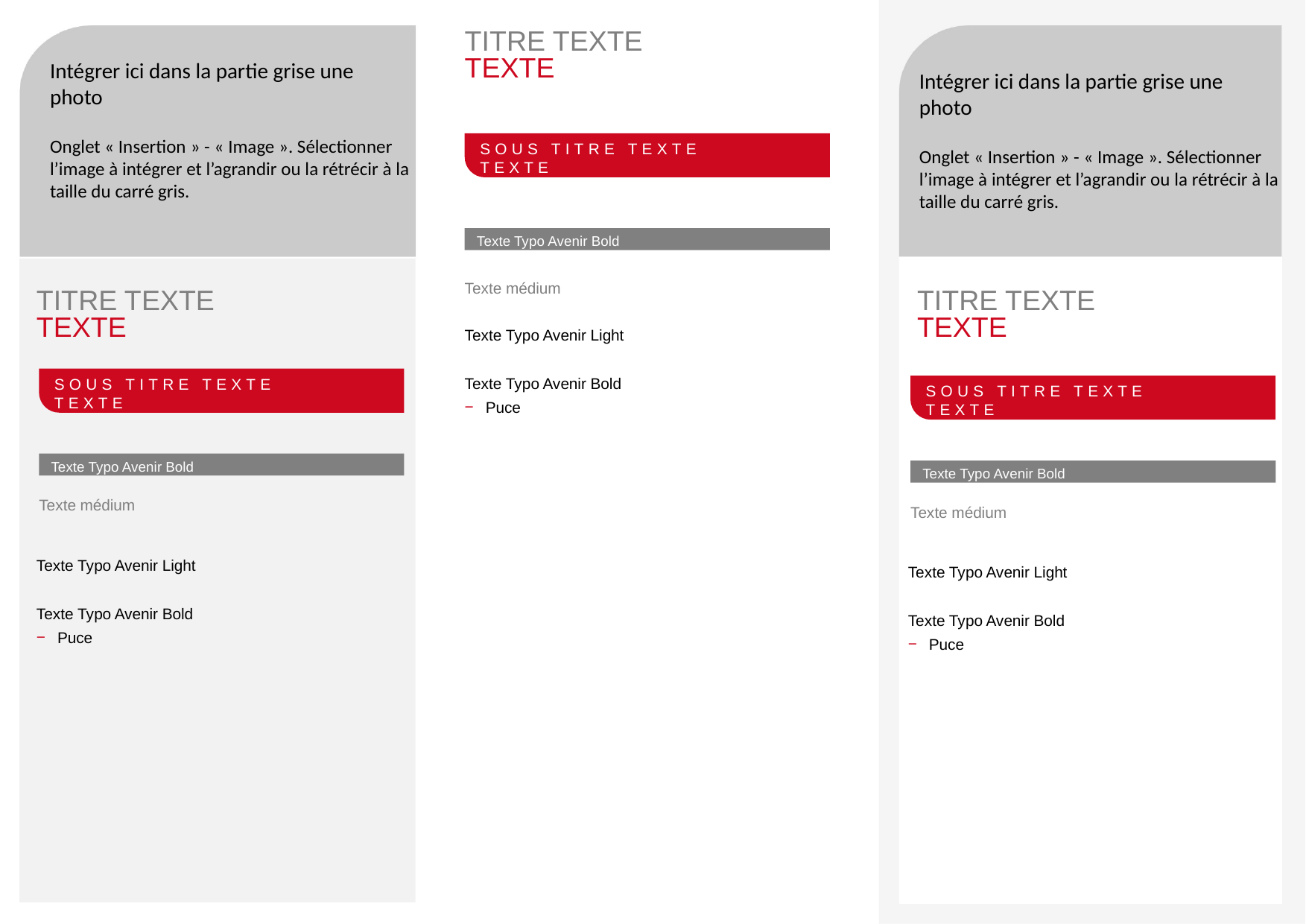

TITRE texte
TEXTE
Intégrer ici dans la partie grise une photo

Onglet « Insertion » - « Image ». Sélectionner l’image à intégrer et l’agrandir ou la rétrécir à la taille du carré gris.
Intégrer ici dans la partie grise une photo

Onglet « Insertion » - « Image ». Sélectionner l’image à intégrer et l’agrandir ou la rétrécir à la taille du carré gris.
SOUS TITRE TEXTE
TEXTE

Texte Typo Avenir Bold

Texte médium
TITRE texte
TEXTE
TITRE texte
TEXTE
Texte Typo Avenir Light

Texte Typo Avenir Bold
Puce
SOUS TITRE TEXTE
TEXTE

SOUS TITRE TEXTE
TEXTE

Texte Typo Avenir Bold

Texte Typo Avenir Bold

Texte médium
Texte médium
Texte Typo Avenir Light

Texte Typo Avenir Bold
Puce
Texte Typo Avenir Light

Texte Typo Avenir Bold
Puce